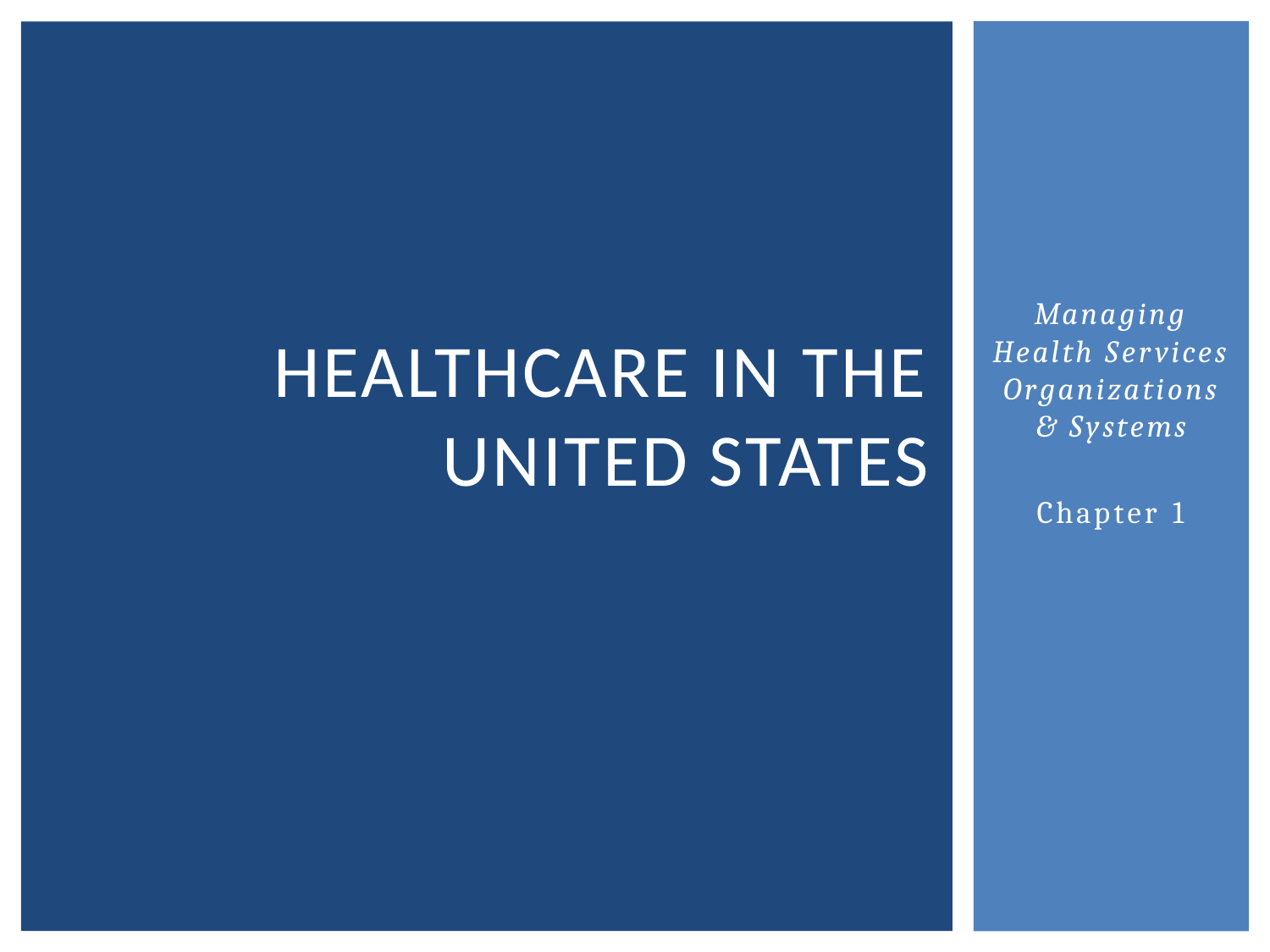

# Healthcare in the United States
Managing Health Services Organizations & Systems

Chapter 1